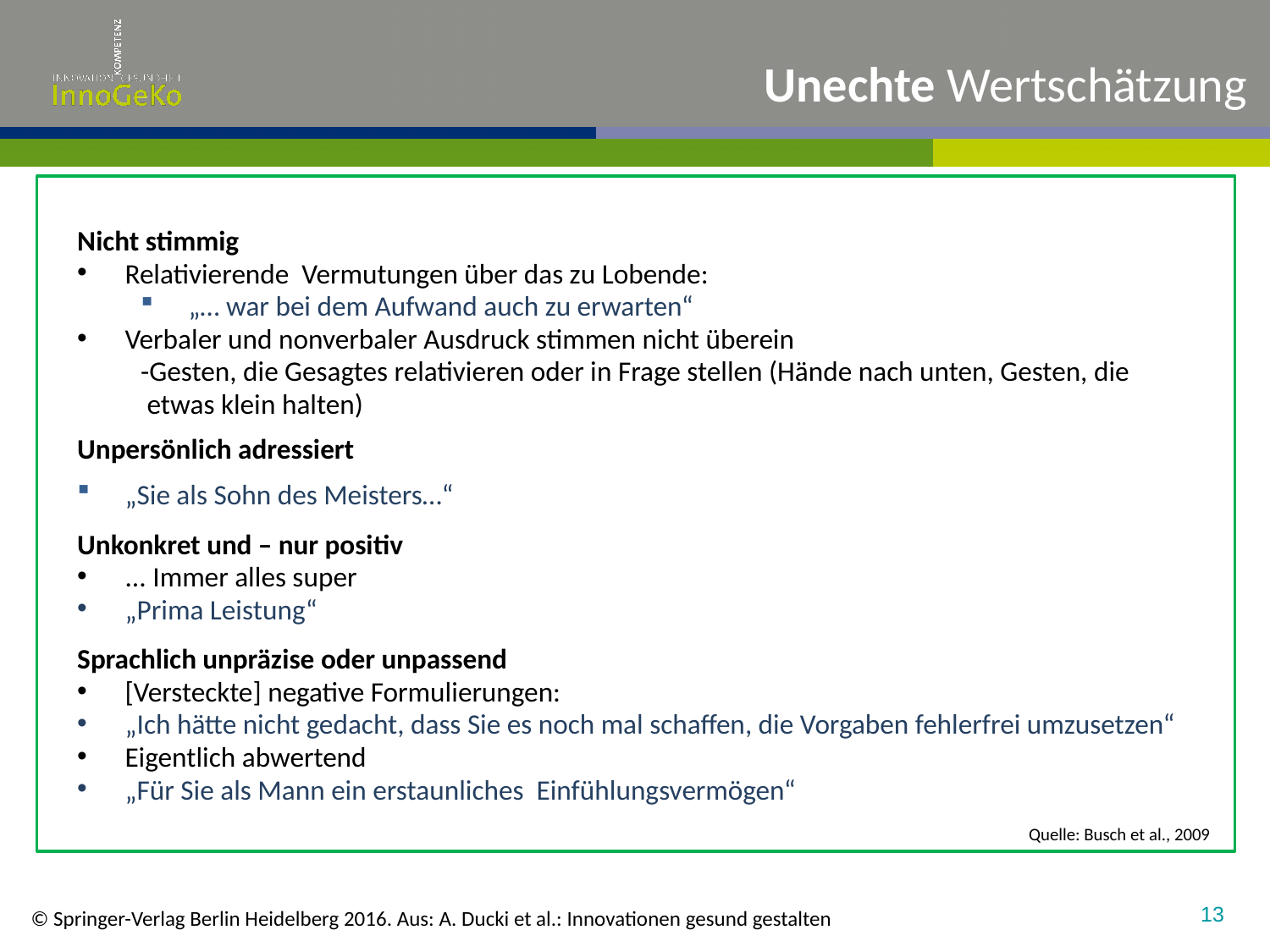

# Unechte Wertschätzung
Nicht stimmig
Relativierende  Vermutungen über das zu Lobende:
„… war bei dem Aufwand auch zu erwarten“
Verbaler und nonverbaler Ausdruck stimmen nicht überein
-Gesten, die Gesagtes relativieren oder in Frage stellen (Hände nach unten, Gesten, die
 etwas klein halten)
Unpersönlich adressiert
„Sie als Sohn des Meisters…“
Unkonkret und – nur positiv
... Immer alles super
„Prima Leistung“
Sprachlich unpräzise oder unpassend
[Versteckte] negative Formulierungen:
„Ich hätte nicht gedacht, dass Sie es noch mal schaffen, die Vorgaben fehlerfrei umzusetzen“
Eigentlich abwertend
„Für Sie als Mann ein erstaunliches  Einfühlungsvermögen“

Quelle: Busch et al., 2009
13
© Springer-Verlag Berlin Heidelberg 2016. Aus: A. Ducki et al.: Innovationen gesund gestalten